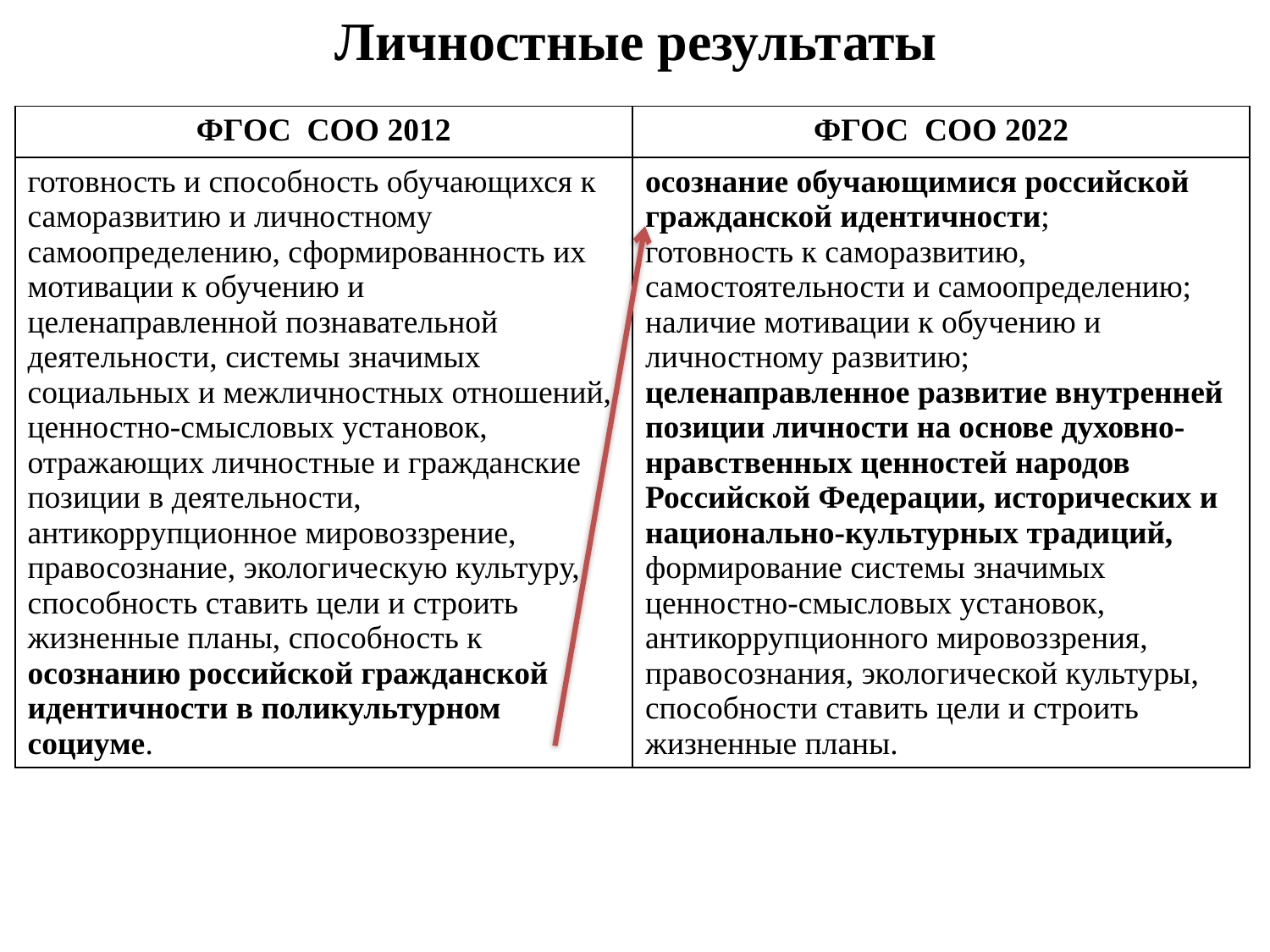

# Личностные результаты
| ФГОС СОО 2012 | ФГОС СОО 2022 |
| --- | --- |
| готовность и способность обучающихся к саморазвитию и личностному самоопределению, сформированность их мотивации к обучению и целенаправленной познавательной деятельности, системы значимых социальных и межличностных отношений, ценностно-смысловых установок, отражающих личностные и гражданские позиции в деятельности, антикоррупционное мировоззрение, правосознание, экологическую культуру, способность ставить цели и строить жизненные планы, способность к осознанию российской гражданской идентичности в поликультурном социуме. | осознание обучающимися российской гражданской идентичности; готовность к саморазвитию, самостоятельности и самоопределению; наличие мотивации к обучению и личностному развитию; целенаправленное развитие внутренней позиции личности на основе духовно-нравственных ценностей народов Российской Федерации, исторических и национально-культурных традиций, формирование системы значимых ценностно-смысловых установок, антикоррупционного мировоззрения, правосознания, экологической культуры, способности ставить цели и строить жизненные планы. |